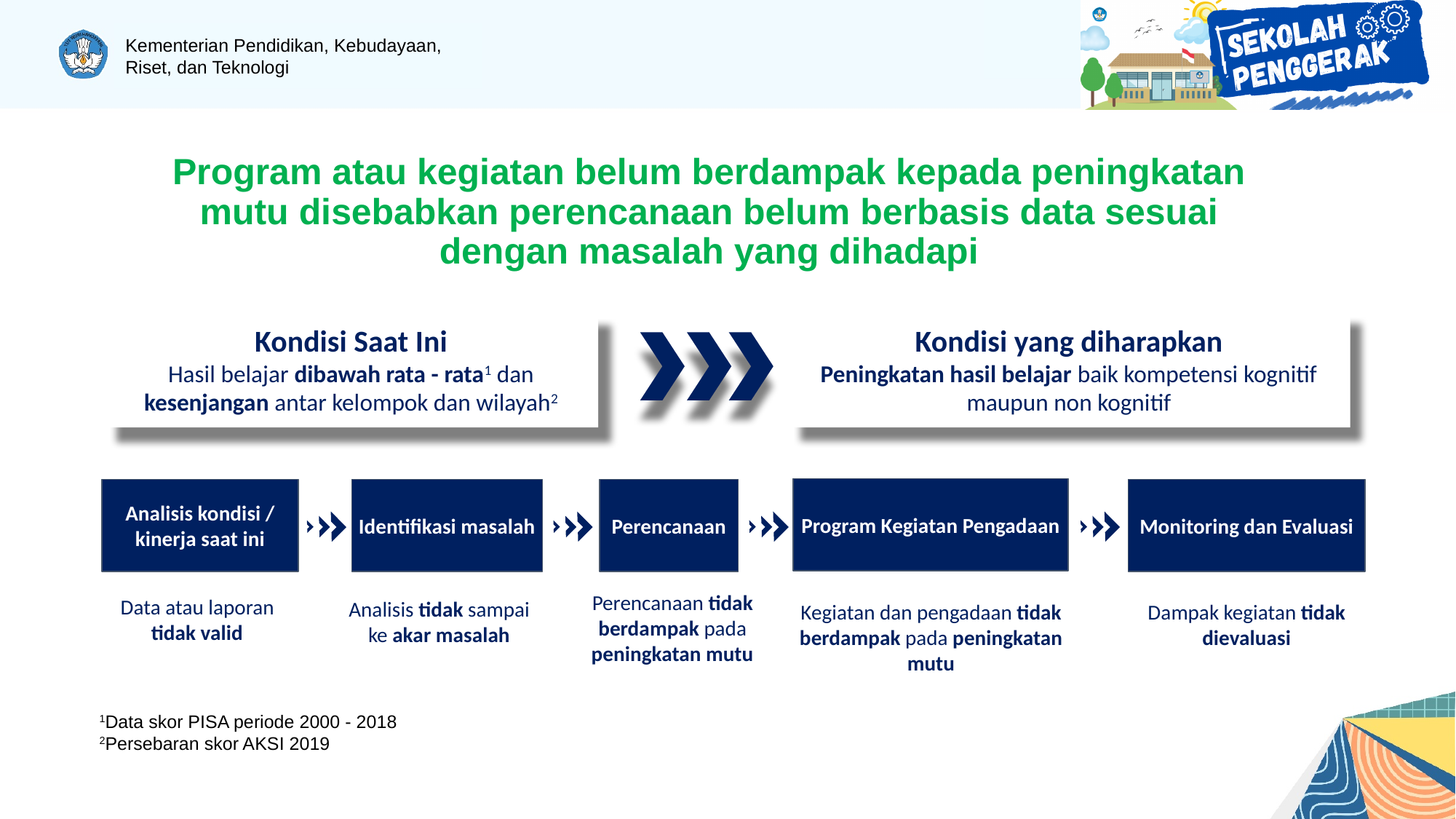

# Program atau kegiatan belum berdampak kepada peningkatan mutu disebabkan perencanaan belum berbasis data sesuai dengan masalah yang dihadapi
Kondisi Saat Ini
Hasil belajar dibawah rata - rata1 dan kesenjangan antar kelompok dan wilayah2
Kondisi yang diharapkan
Peningkatan hasil belajar baik kompetensi kognitif maupun non kognitif

Program Kegiatan Pengadaan
Analisis kondisi / kinerja saat ini
Identifikasi masalah
Monitoring dan Evaluasi
Perencanaan

Perencanaan tidak berdampak pada peningkatan mutu
Data atau laporan tidak valid
Analisis tidak sampai ke akar masalah
Kegiatan dan pengadaan tidak berdampak pada peningkatan mutu
Dampak kegiatan tidak dievaluasi
1Data skor PISA periode 2000 - 2018
2Persebaran skor AKSI 2019